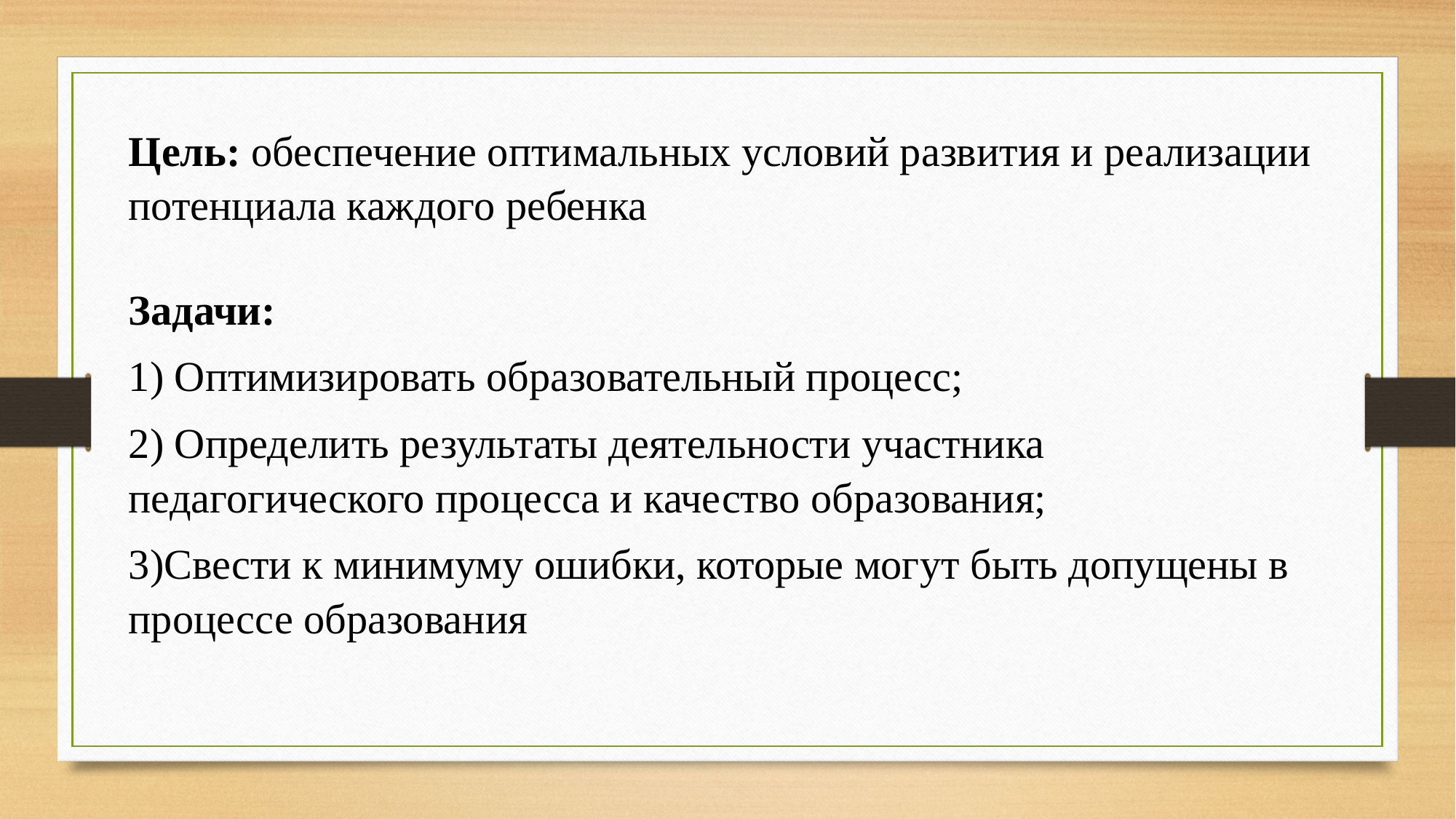

Цель: обеспечение оптимальных условий развития и реализации потенциала каждого ребенка

Задачи:
1) Оптимизировать образовательный процесс;
2) Определить результаты деятельности участника педагогического процесса и качество образования;
3)Свести к минимуму ошибки, которые могут быть допущены в процессе образования